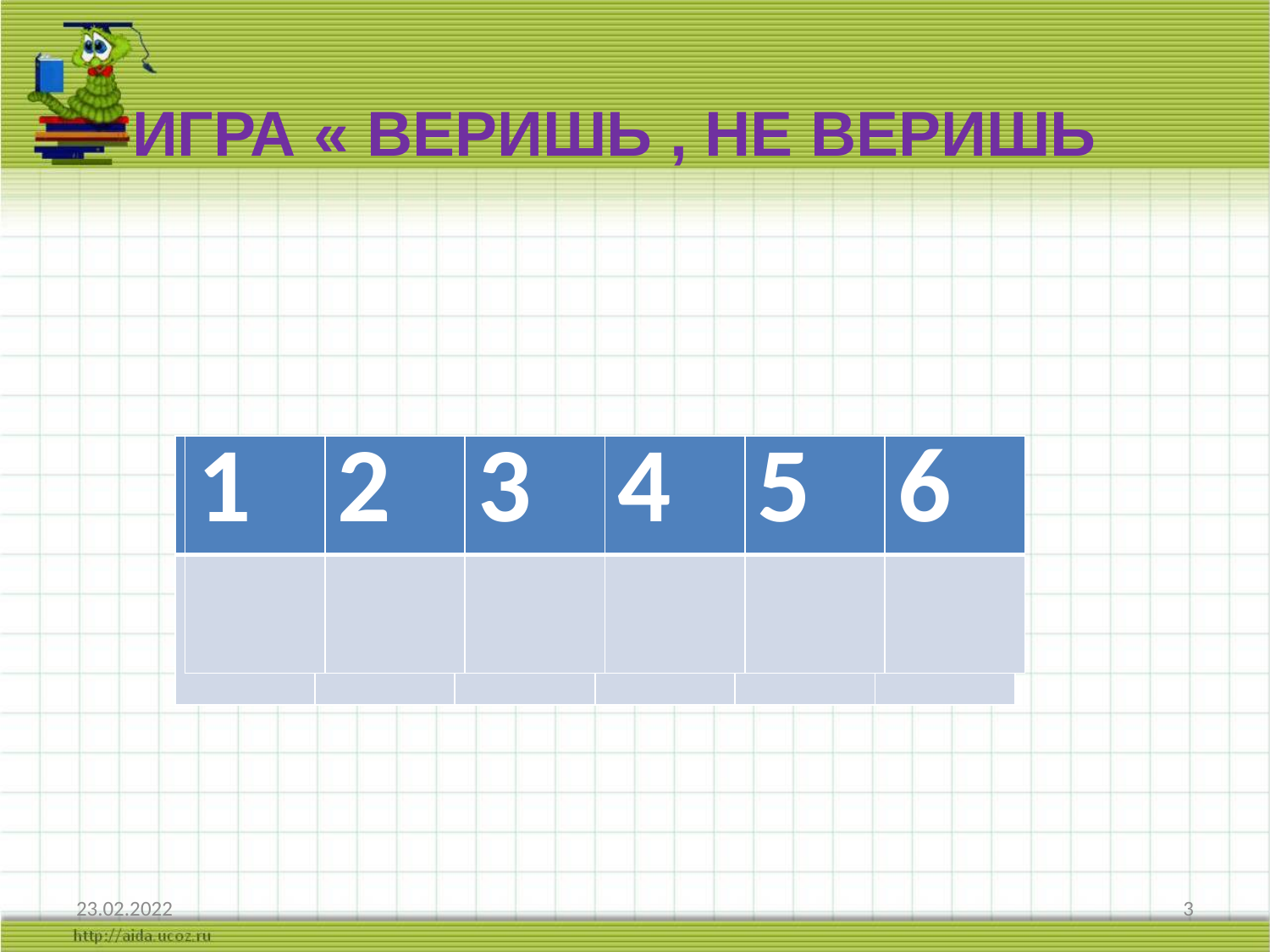

#
Игра « Веришь , не веришь

| 1 | 2 | 3 | 4 | 5 | 6 |
| --- | --- | --- | --- | --- | --- |
| + | + | - | + |  | - |
| 1 | 2 | 3 | 4 | 5 | 6 |
| --- | --- | --- | --- | --- | --- |
|  |  |  |  |  |  |
23.02.2022
3